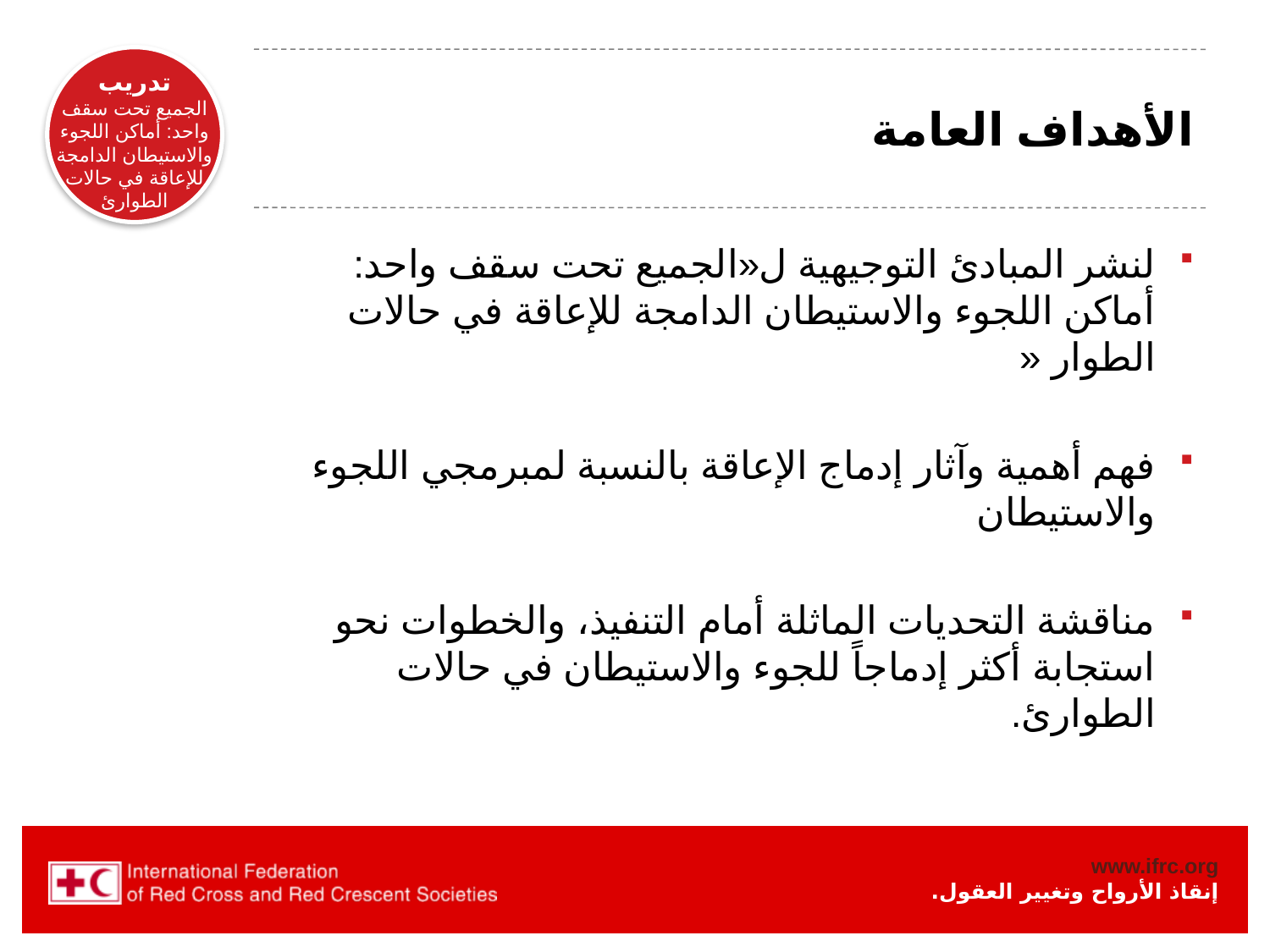

# الأهداف العامة
لنشر المبادئ التوجيهية ل«الجميع تحت سقف واحد: أماكن اللجوء والاستيطان الدامجة للإعاقة في حالات الطوار «

فهم أهمية وآثار إدماج الإعاقة بالنسبة لمبرمجي اللجوء والاستيطان

مناقشة التحديات الماثلة أمام التنفيذ، والخطوات نحو استجابة أكثر إدماجاً للجوء والاستيطان في حالات الطوارئ.